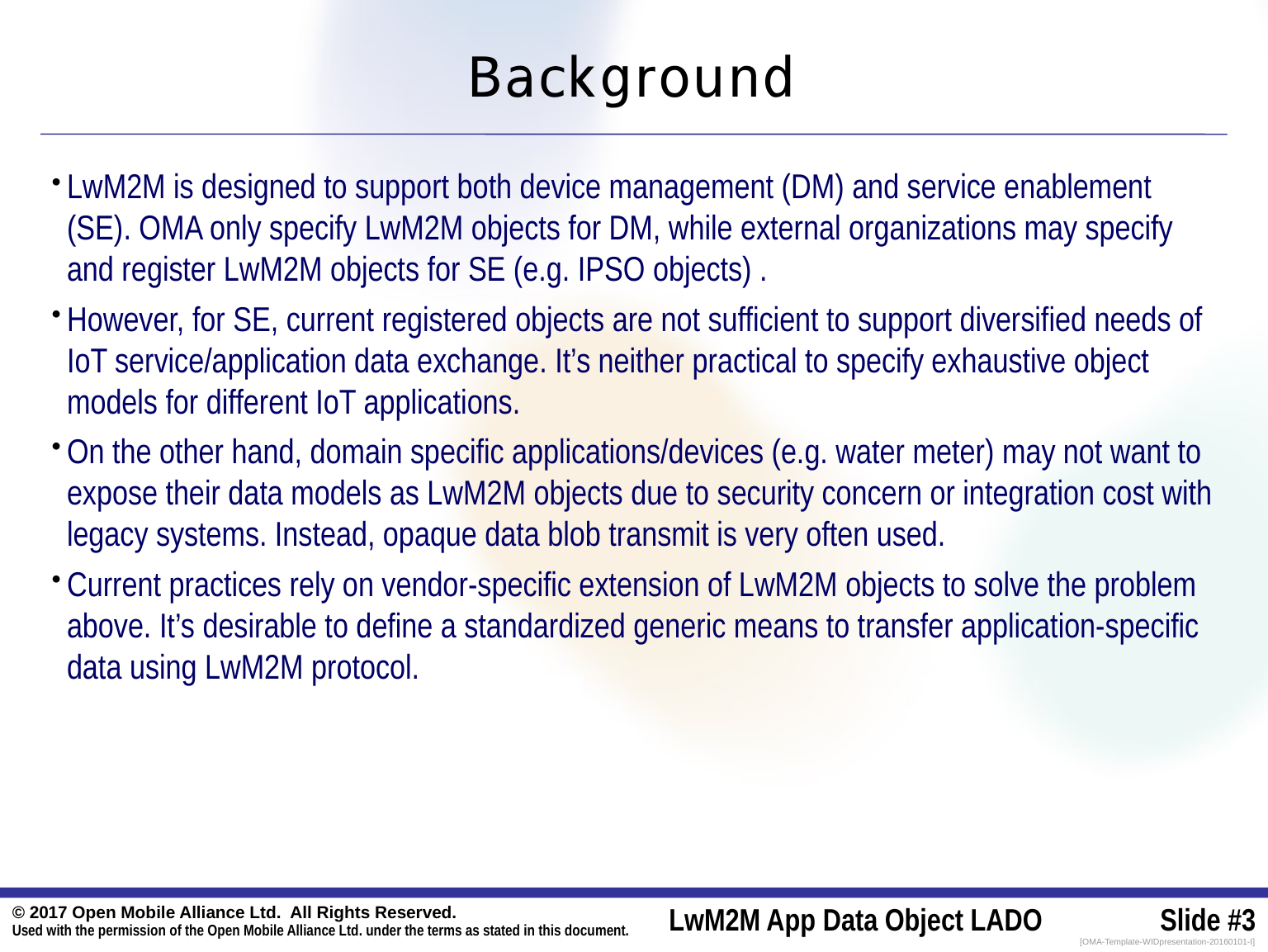

# Background
LwM2M is designed to support both device management (DM) and service enablement (SE). OMA only specify LwM2M objects for DM, while external organizations may specify and register LwM2M objects for SE (e.g. IPSO objects) .
However, for SE, current registered objects are not sufficient to support diversified needs of IoT service/application data exchange. It’s neither practical to specify exhaustive object models for different IoT applications.
On the other hand, domain specific applications/devices (e.g. water meter) may not want to expose their data models as LwM2M objects due to security concern or integration cost with legacy systems. Instead, opaque data blob transmit is very often used.
Current practices rely on vendor-specific extension of LwM2M objects to solve the problem above. It’s desirable to define a standardized generic means to transfer application-specific data using LwM2M protocol.